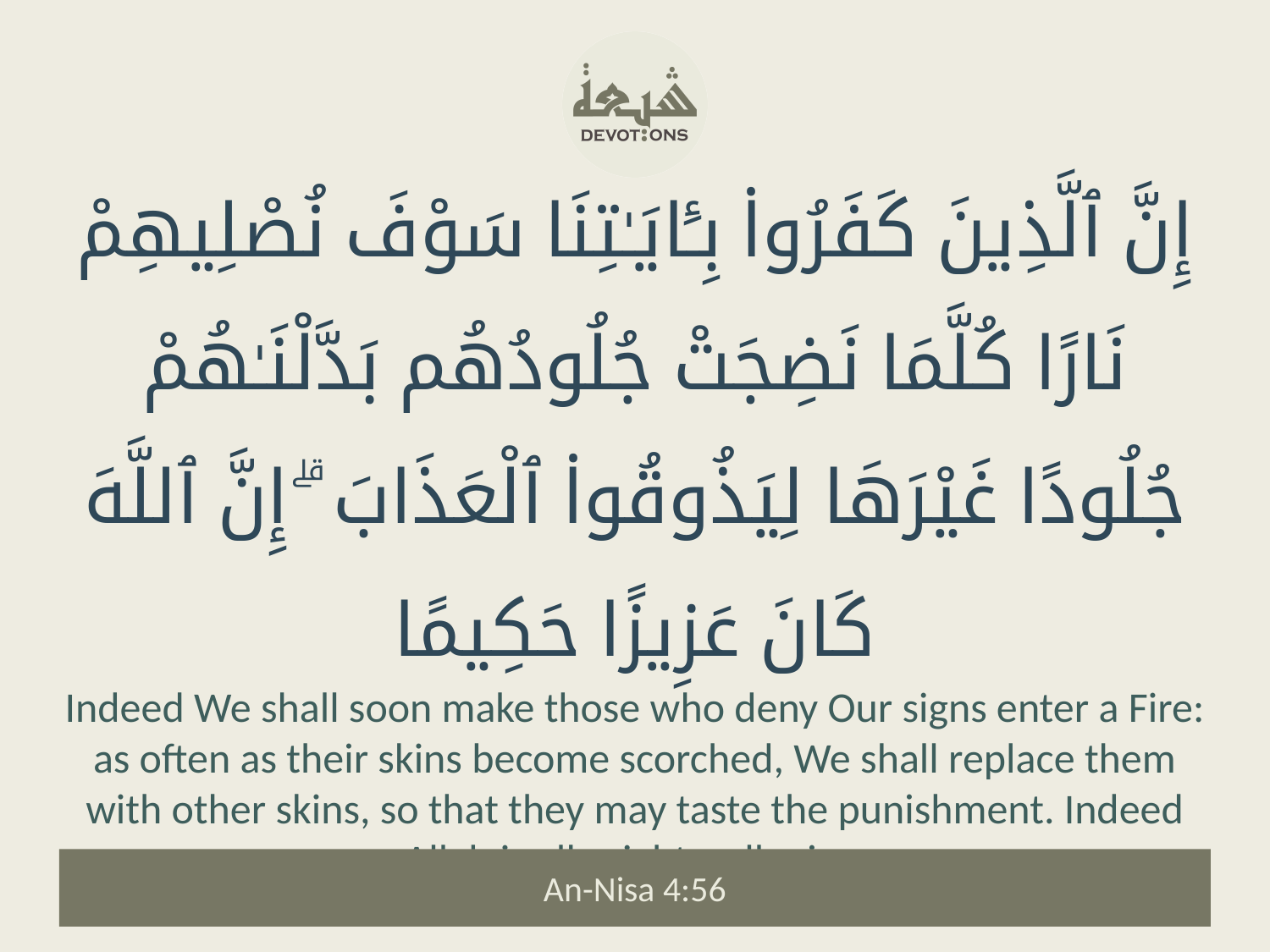

إِنَّ ٱلَّذِينَ كَفَرُوا۟ بِـَٔايَـٰتِنَا سَوْفَ نُصْلِيهِمْ نَارًا كُلَّمَا نَضِجَتْ جُلُودُهُم بَدَّلْنَـٰهُمْ جُلُودًا غَيْرَهَا لِيَذُوقُوا۟ ٱلْعَذَابَ ۗ إِنَّ ٱللَّهَ كَانَ عَزِيزًا حَكِيمًا
Indeed We shall soon make those who deny Our signs enter a Fire: as often as their skins become scorched, We shall replace them with other skins, so that they may taste the punishment. Indeed Allah is all-mighty, all-wise.
An-Nisa 4:56